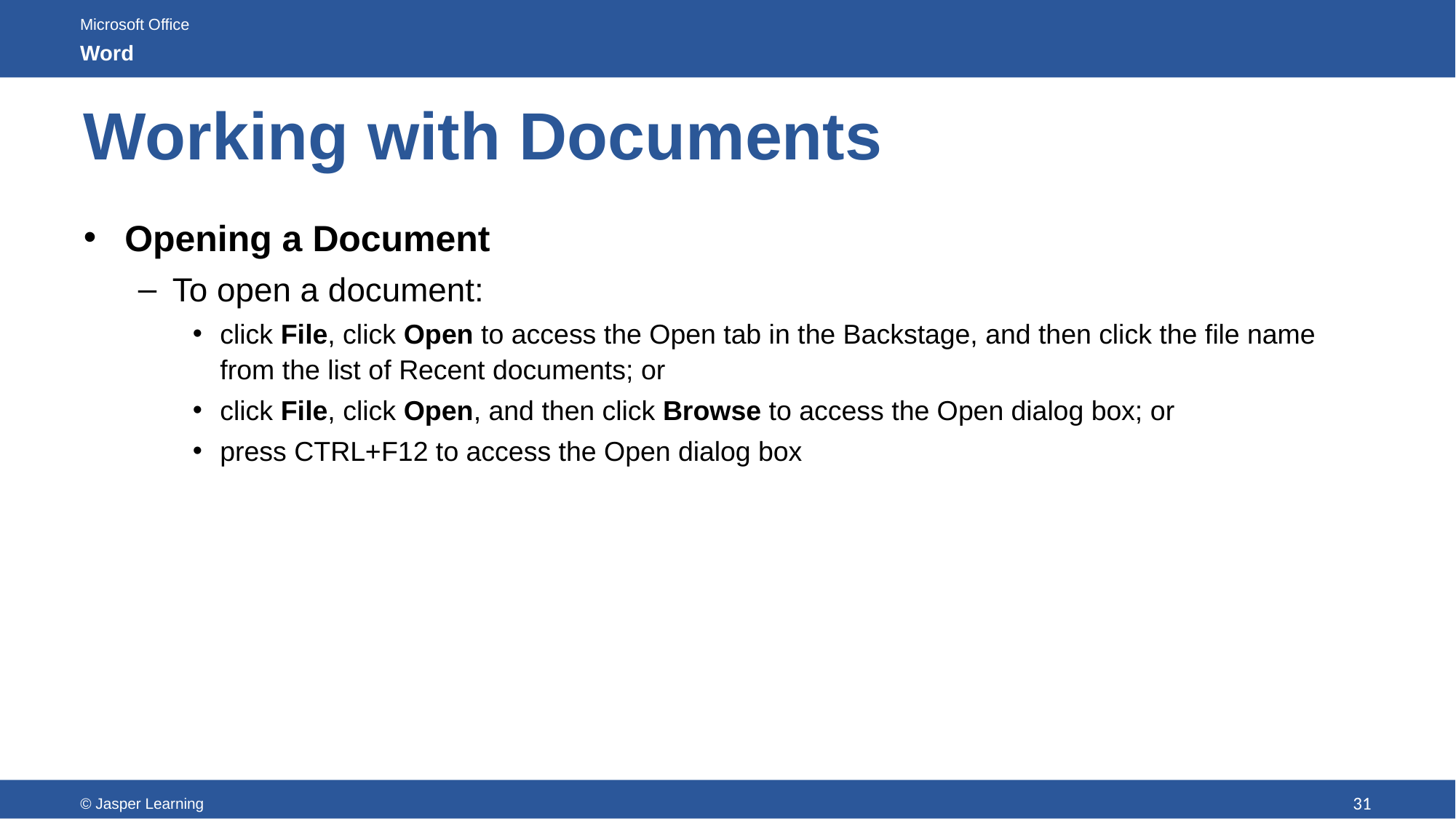

# Working with Documents
Opening a Document
To open a document:
click File, click Open to access the Open tab in the Backstage, and then click the file name from the list of Recent documents; or
click File, click Open, and then click Browse to access the Open dialog box; or
press CTRL+F12 to access the Open dialog box

© Jasper Learning
31